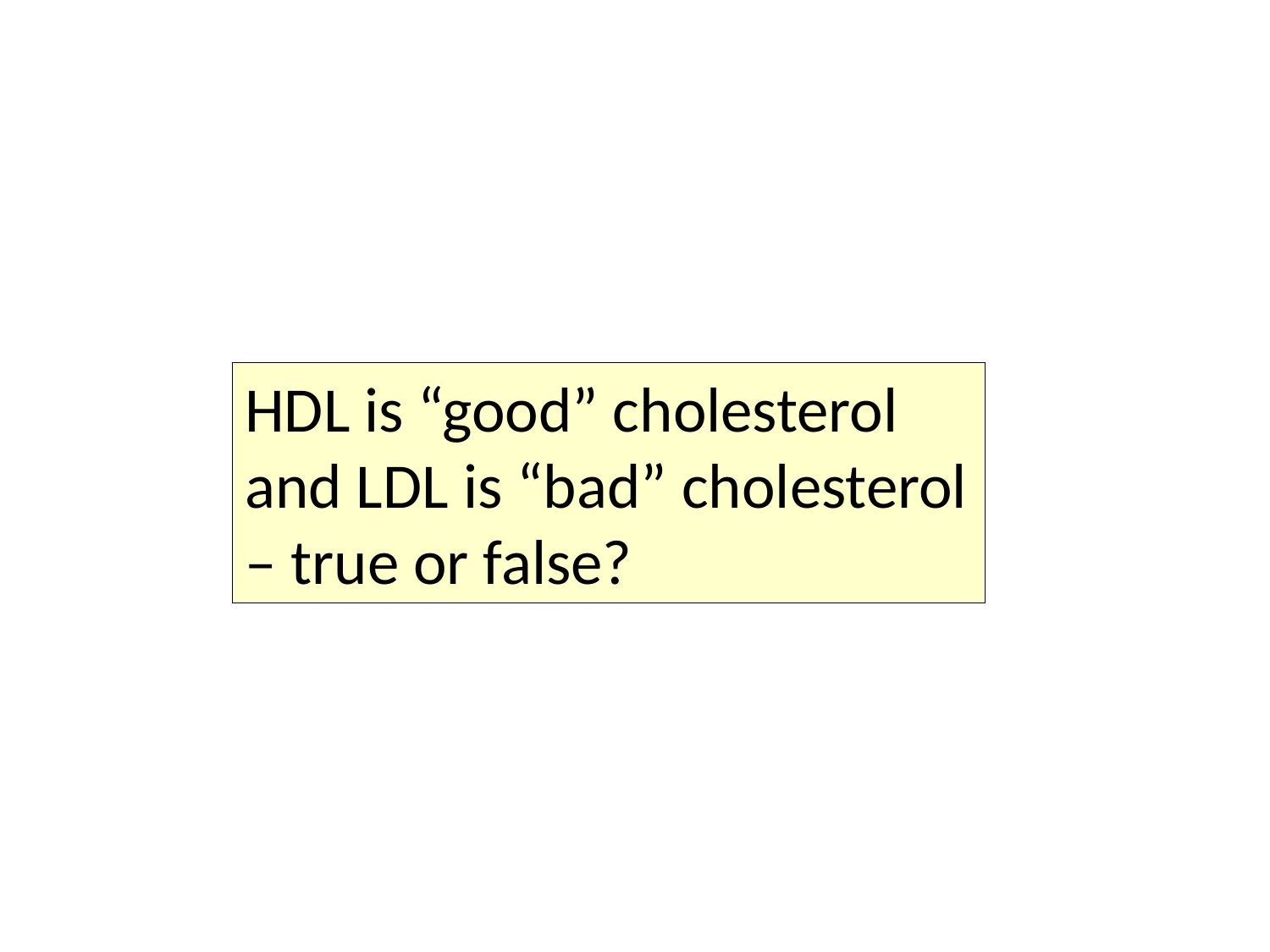

#
HDL is “good” cholesterol and LDL is “bad” cholesterol – true or false?